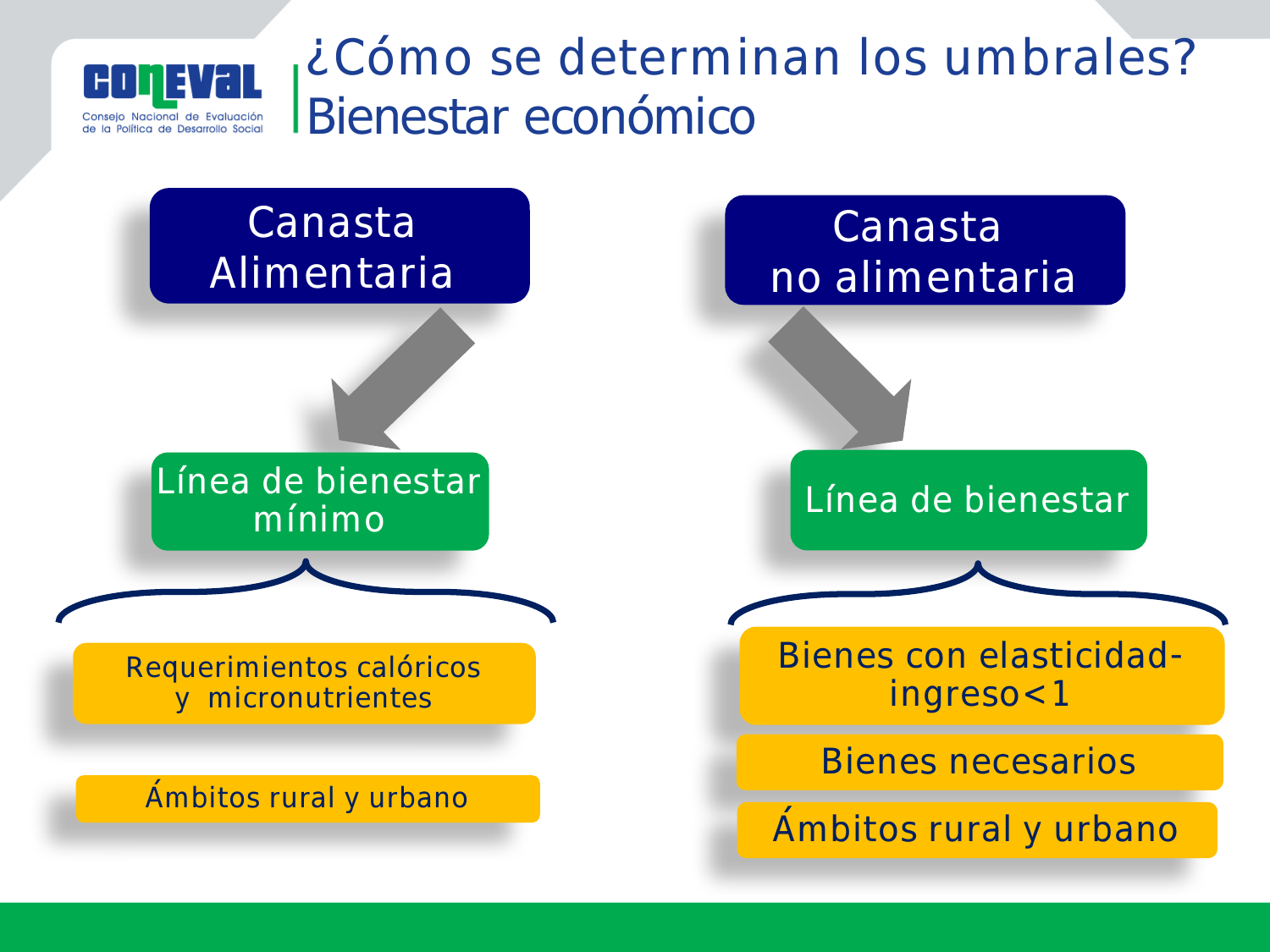

¿Cómo se determinan los umbrales?
Bienestar económico
Canasta
Alimentaria
Canasta
no alimentaria

Línea de bienestar

Línea de bienestar mínimo
Bienes con elasticidad-ingreso<1
Requerimientos calóricos
y  micronutrientes
Bienes necesarios
Ámbitos rural y urbano
Ámbitos rural y urbano